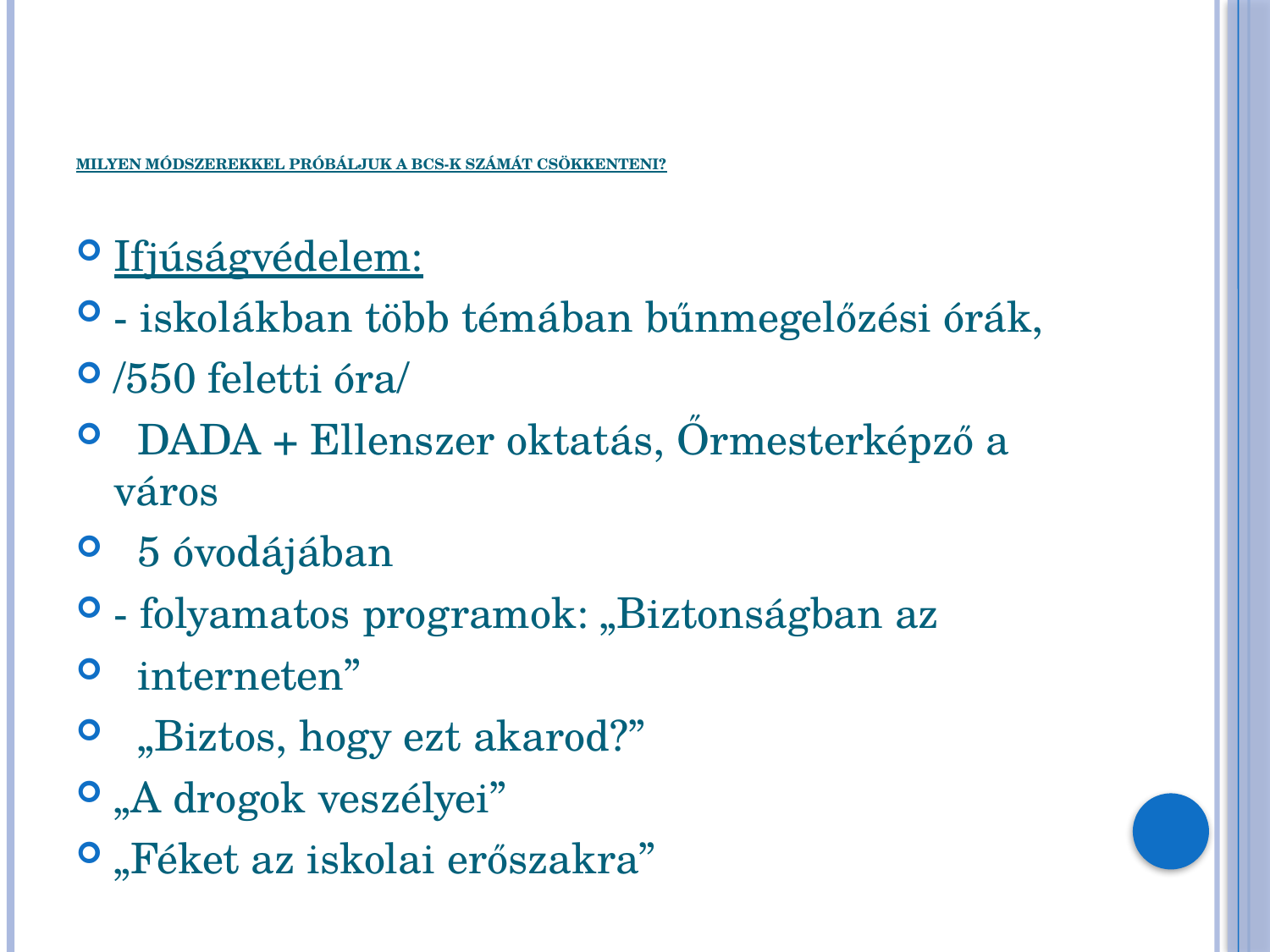

# Milyen módszerekkel próbáljuk a bcs-k számát csökkenteni?
Ifjúságvédelem:
- iskolákban több témában bűnmegelőzési órák,
/550 feletti óra/
  DADA + Ellenszer oktatás, Őrmesterképző a város
  5 óvodájában
- folyamatos programok: „Biztonságban az
  interneten”
  „Biztos, hogy ezt akarod?”
„A drogok veszélyei”
„Féket az iskolai erőszakra”